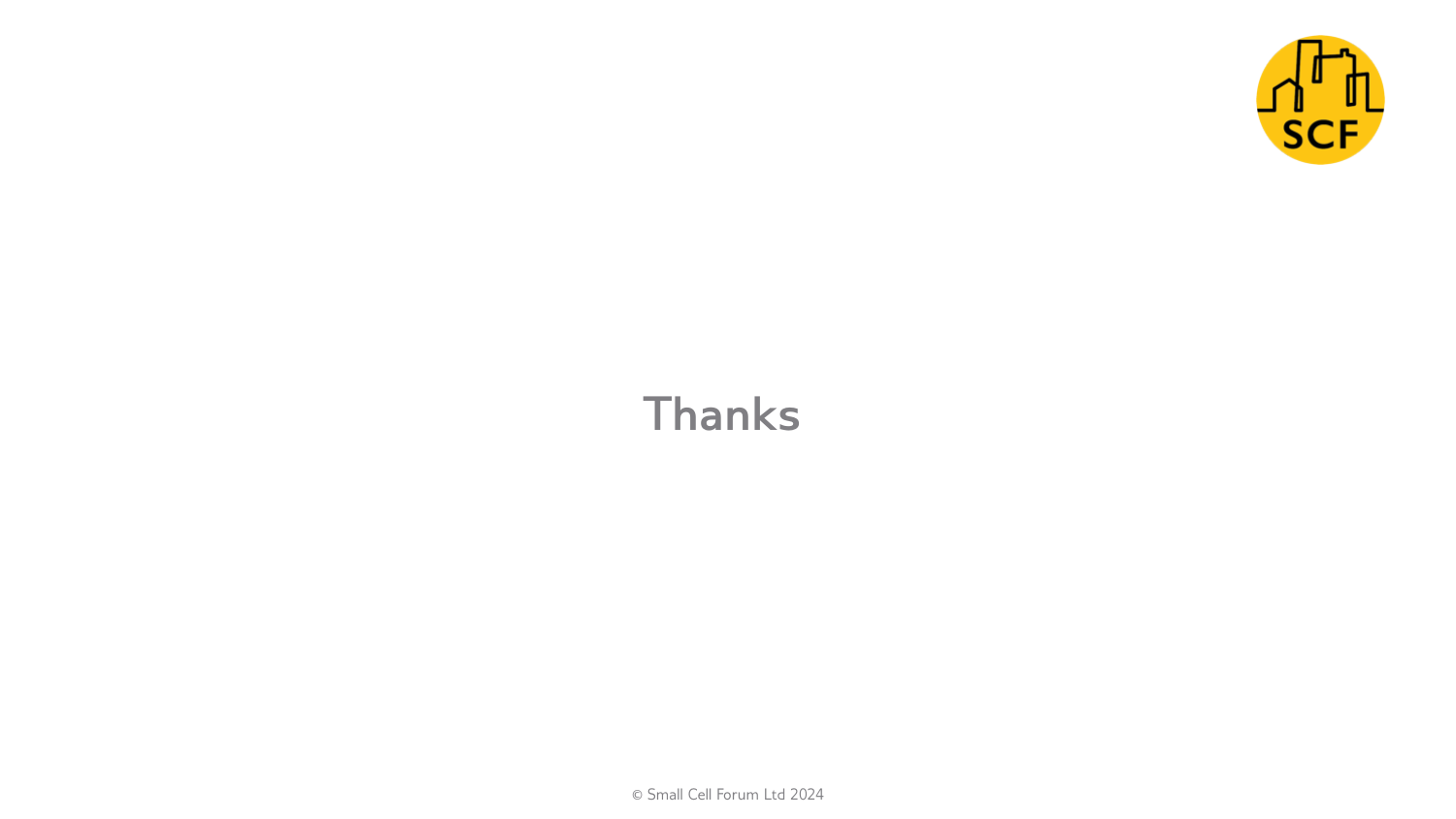

# Thanks
© Small Cell Forum Ltd 2024